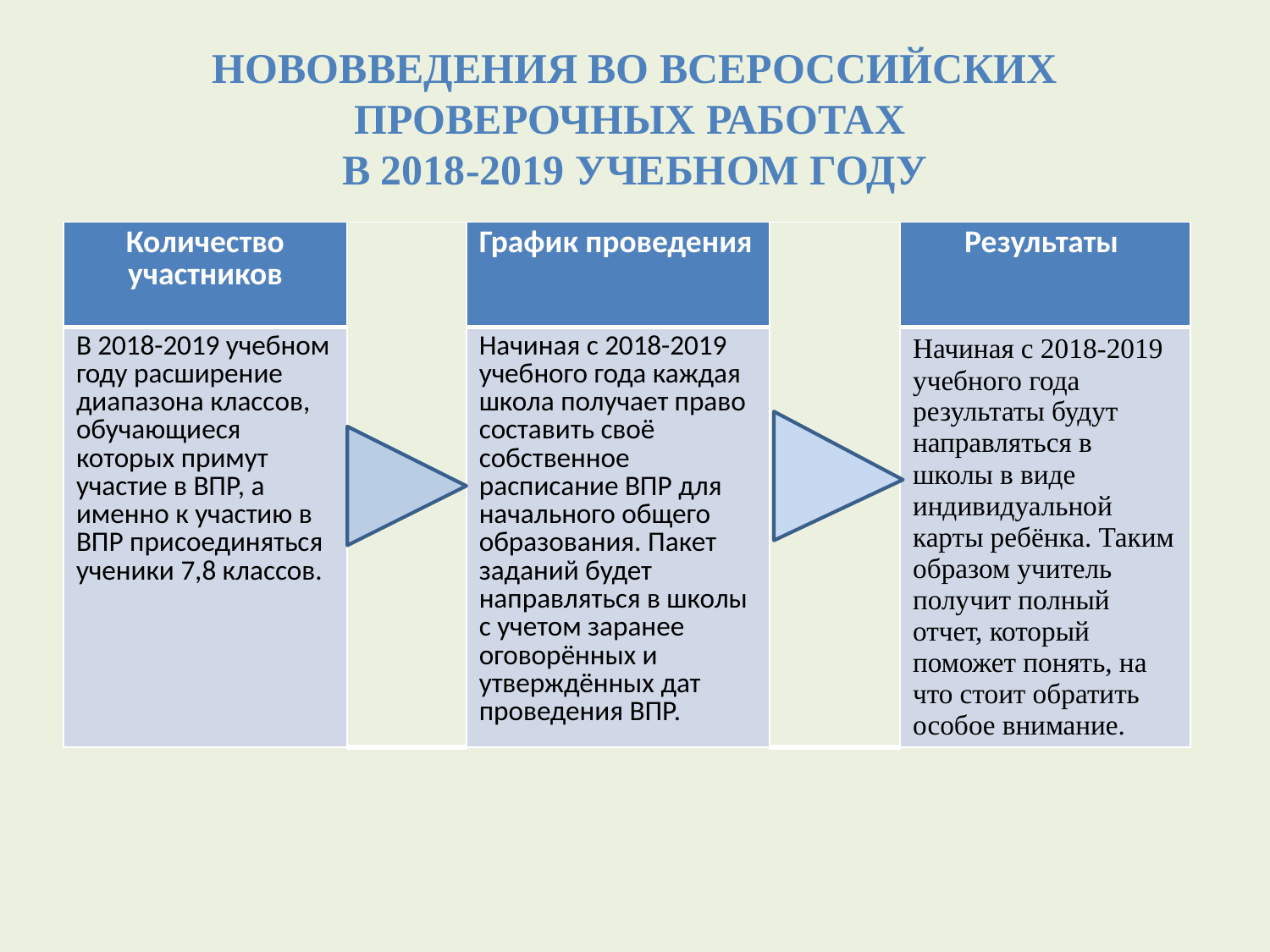

# Нововведения во всероссийских проверочных работах в 2018-2019 учебном году
| Количество участников |  | График проведения |  | Результаты |
| --- | --- | --- | --- | --- |
| В 2018-2019 учебном году расширение диапазона классов, обучающиеся которых примут участие в ВПР, а именно к участию в ВПР присоединяться ученики 7,8 классов. |  | Начиная с 2018-2019 учебного года каждая школа получает право составить своё собственное расписание ВПР для начального общего образования. Пакет заданий будет направляться в школы с учетом заранее оговорённых и утверждённых дат проведения ВПР. |  | Начиная с 2018-2019 учебного года результаты будут направляться в школы в виде индивидуальной карты ребёнка. Таким образом учитель получит полный отчет, который поможет понять, на что стоит обратить особое внимание. |